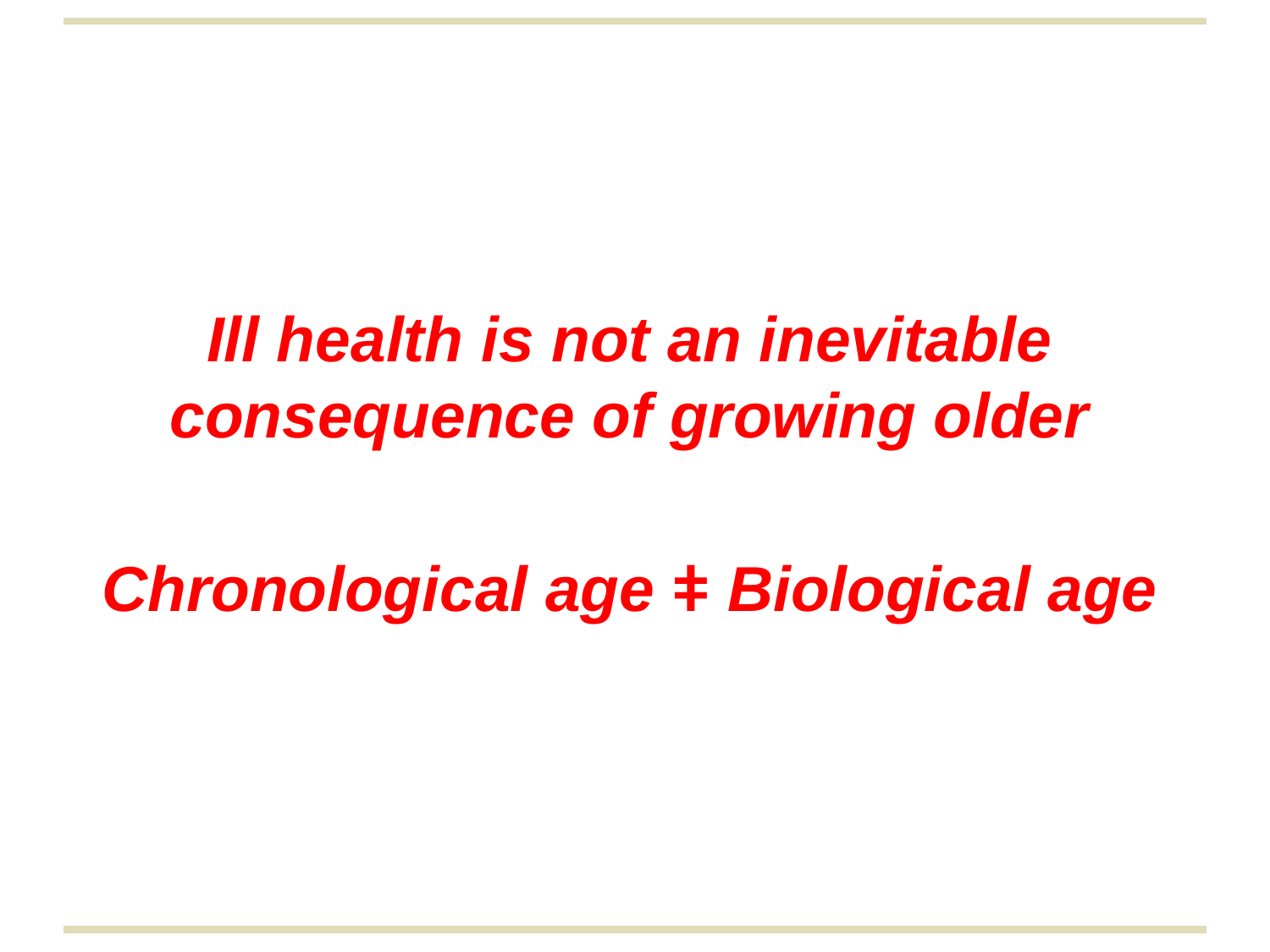

Ill health is not an inevitable consequence of growing older

Chronological age ǂ Biological age